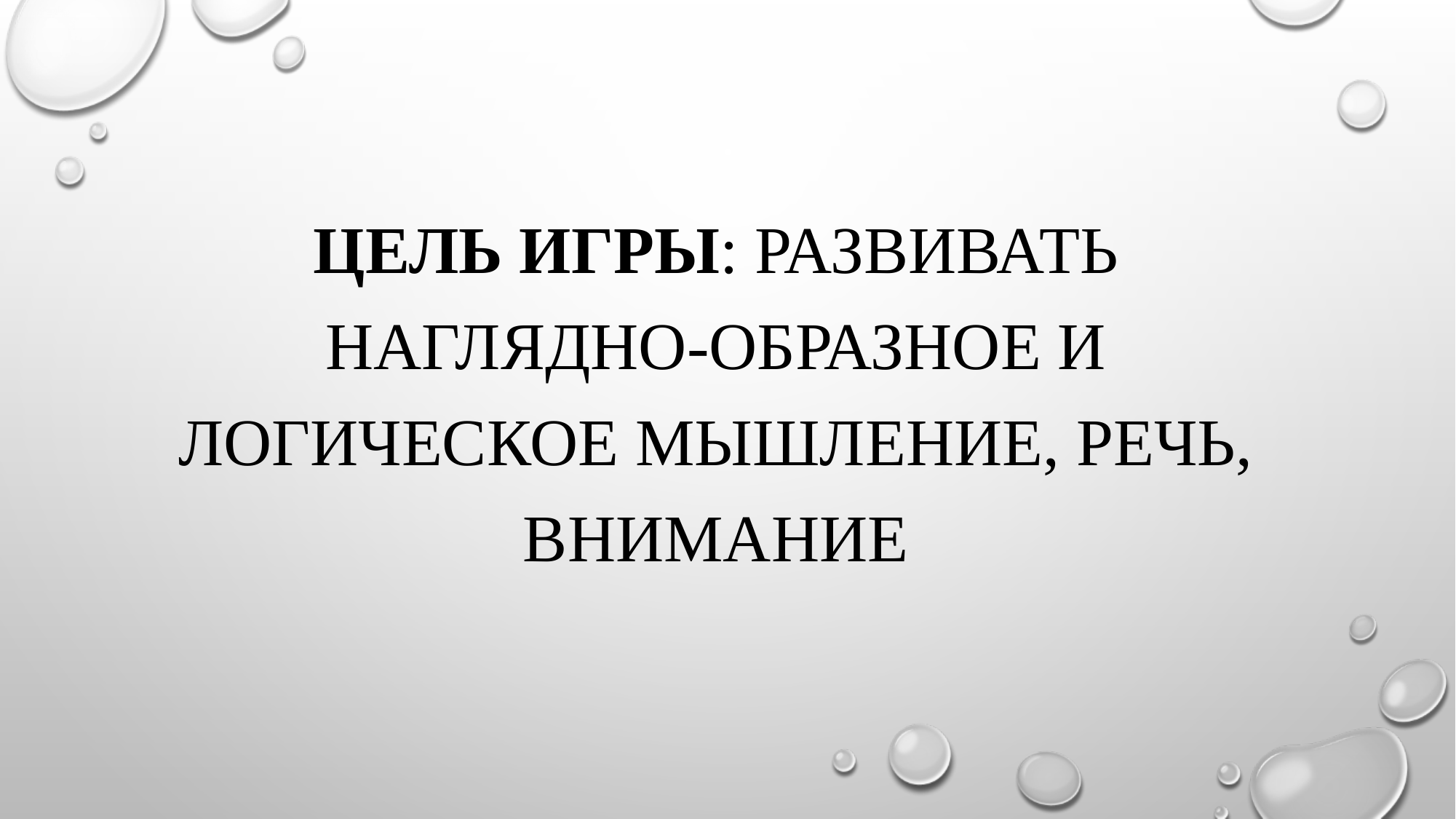

цель игры: развивать наглядно-образное и логическое мышление, речь, внимание